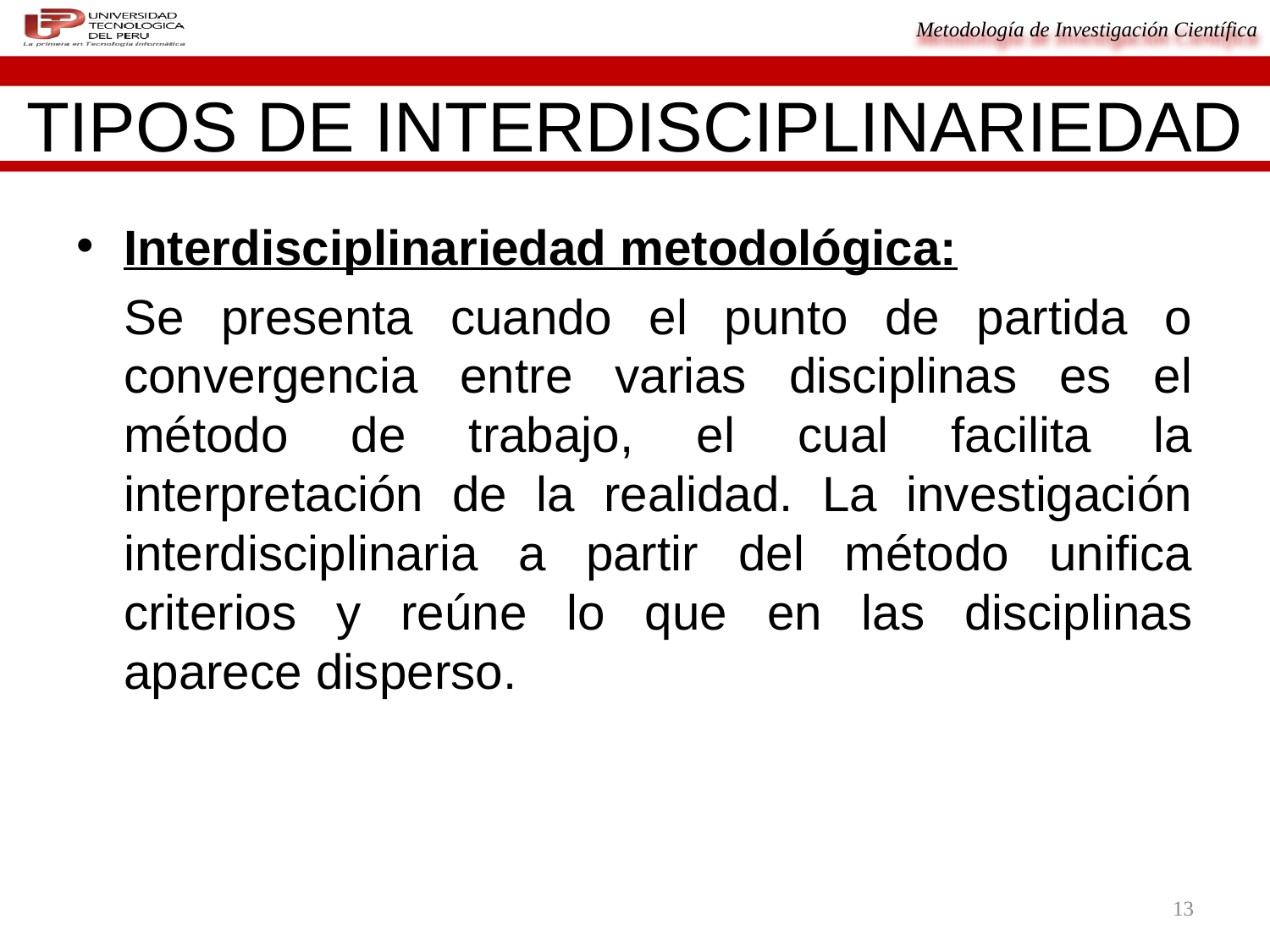

# TIPOS DE INTERDISCIPLINARIEDAD
Interdisciplinariedad metodológica:
	Se presenta cuando el punto de partida o convergencia entre varias disciplinas es el método de trabajo, el cual facilita la interpretación de la realidad. La investigación interdisciplinaria a partir del método unifica criterios y reúne lo que en las disciplinas aparece disperso.

13